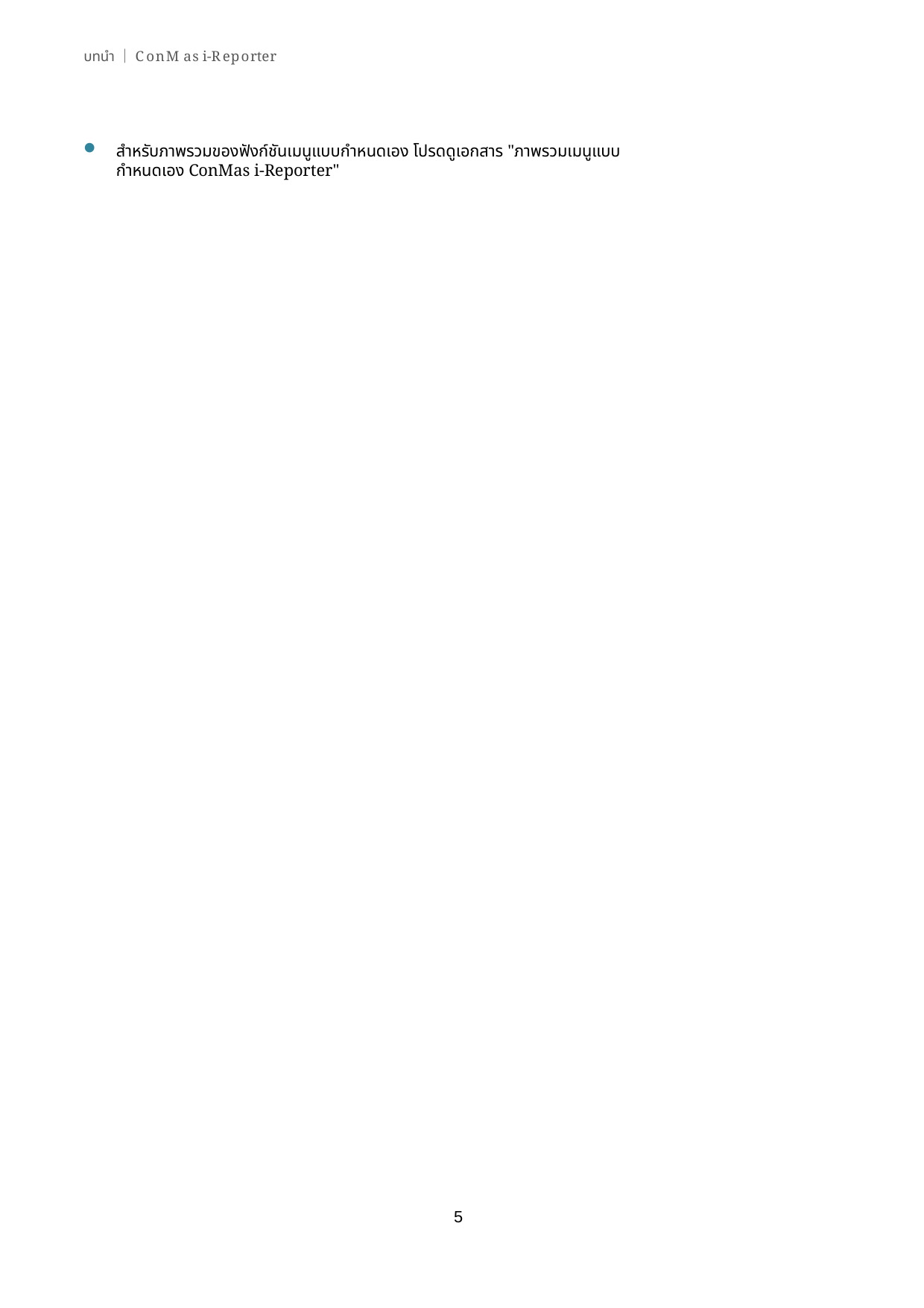

บทนำ｜ConMas i-Reporter
สำหรับภาพรวมของฟังก์ชันเมนูแบบกำหนดเอง โปรดดูเอกสาร "ภาพรวมเมนูแบบกำหนดเอง ConMas i-Reporter"
5